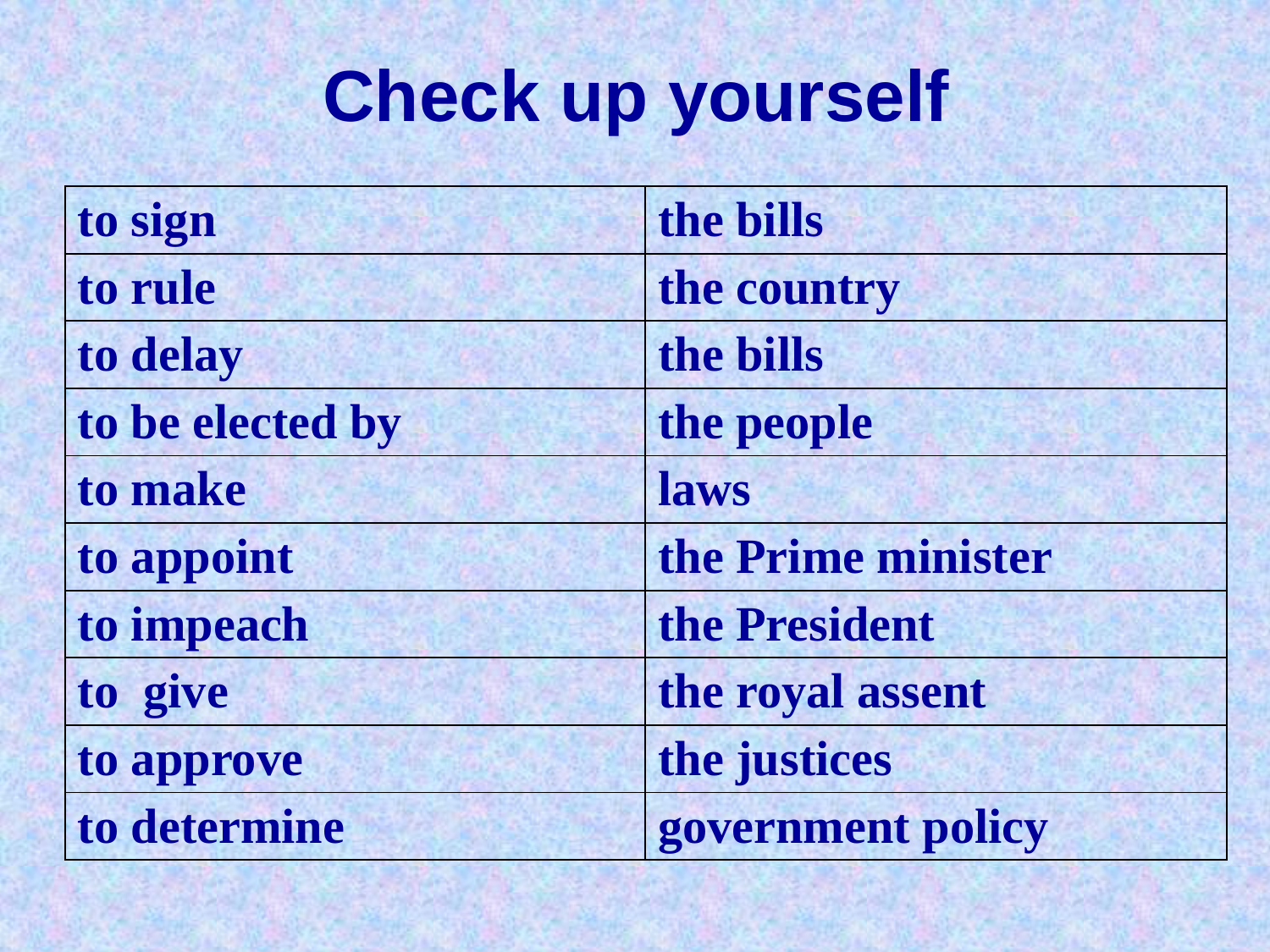

# Check up yourself
| to sign | the bills |
| --- | --- |
| to rule | the country |
| to delay | the bills |
| to be elected by | the people |
| to make | laws |
| to appoint | the Prime minister |
| to impeach | the President |
| to give | the royal assent |
| to approve | the justices |
| to determine | government policy |